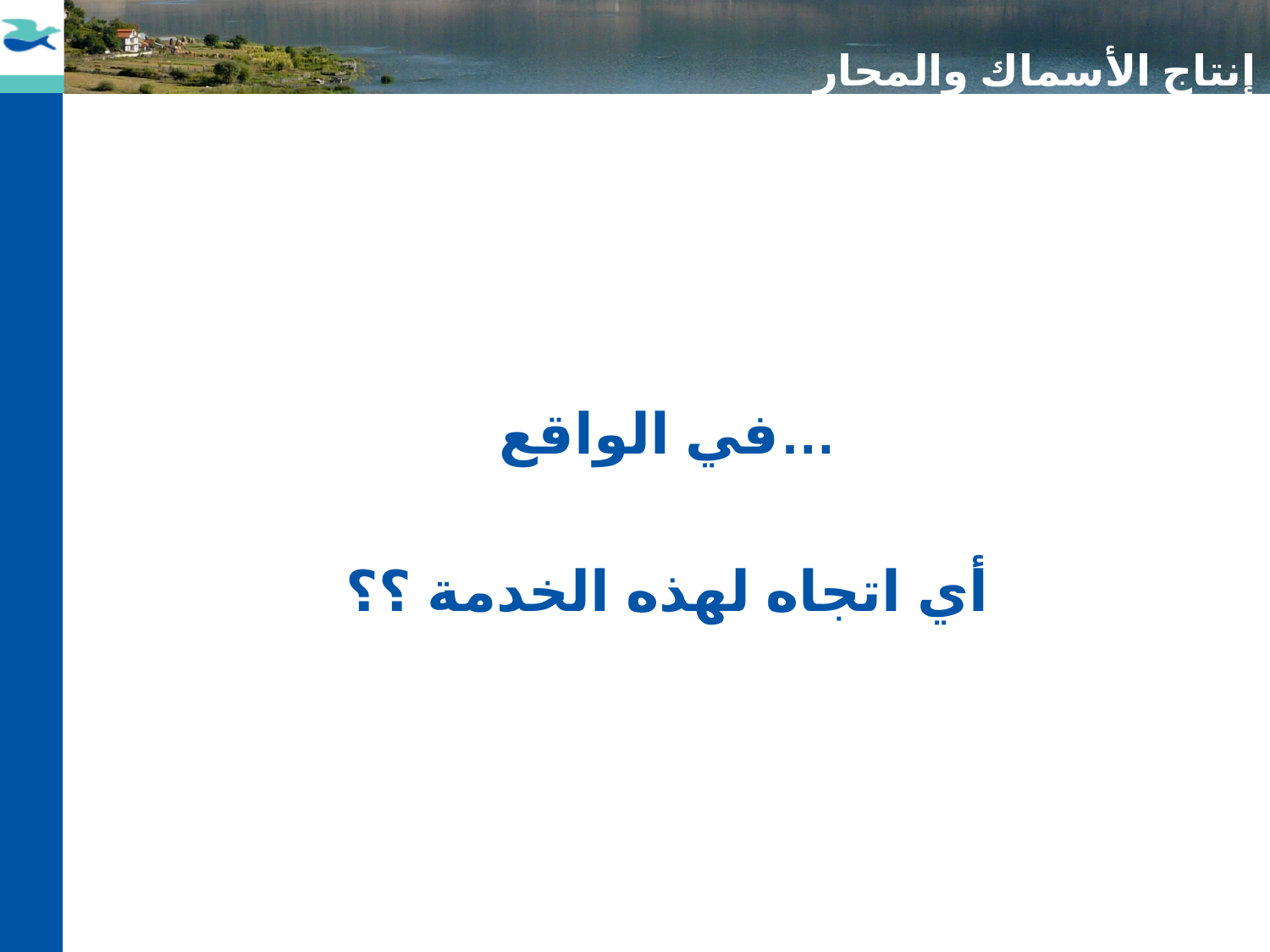

إنتاج الأسماك والمحار

في الواقع…

أي اتجاه لهذه الخدمة ؟؟